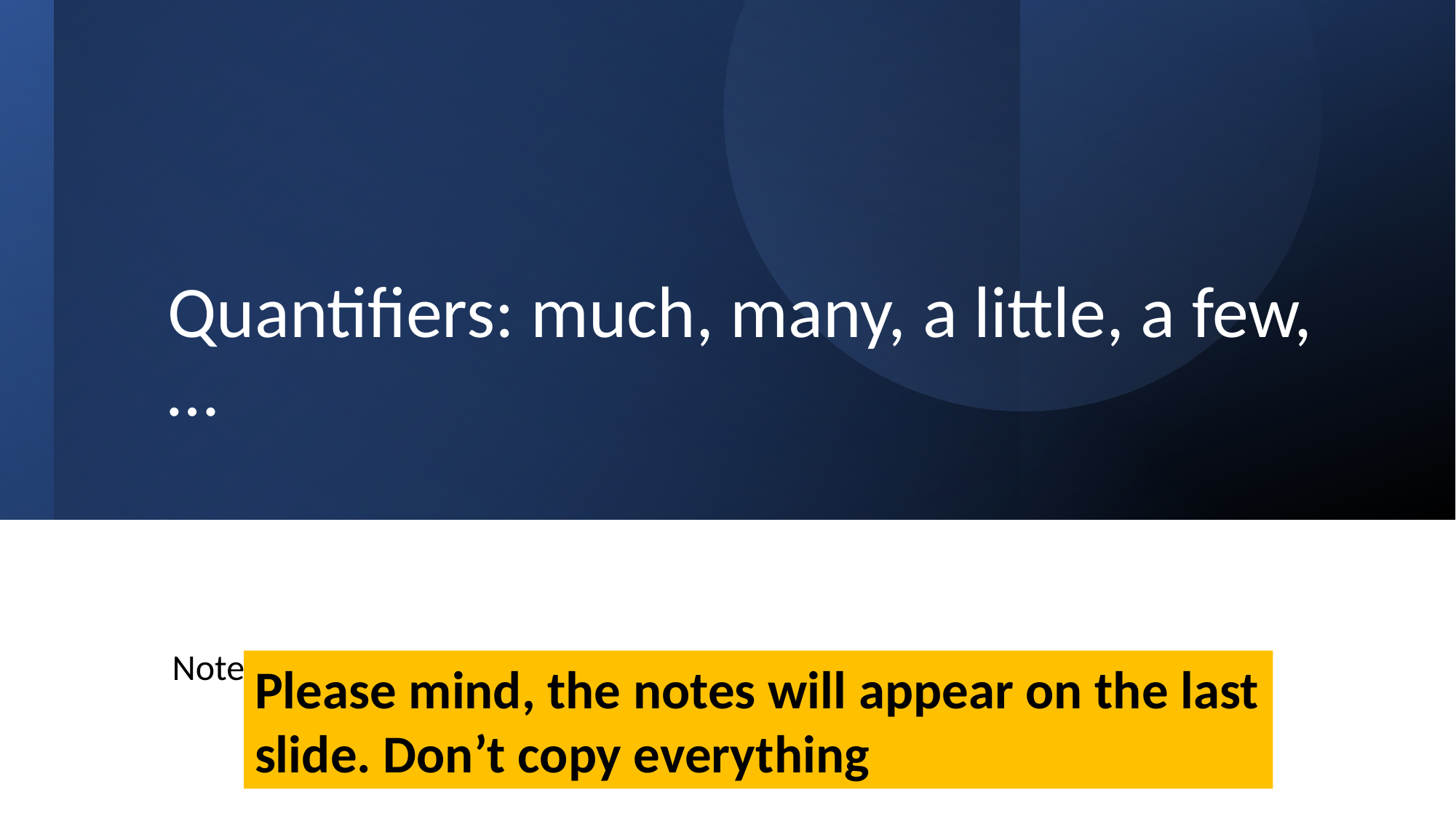

# Quantifiers: much, many, a little, a few, …
Notes
Please mind, the notes will appear on the last slide. Don’t copy everything